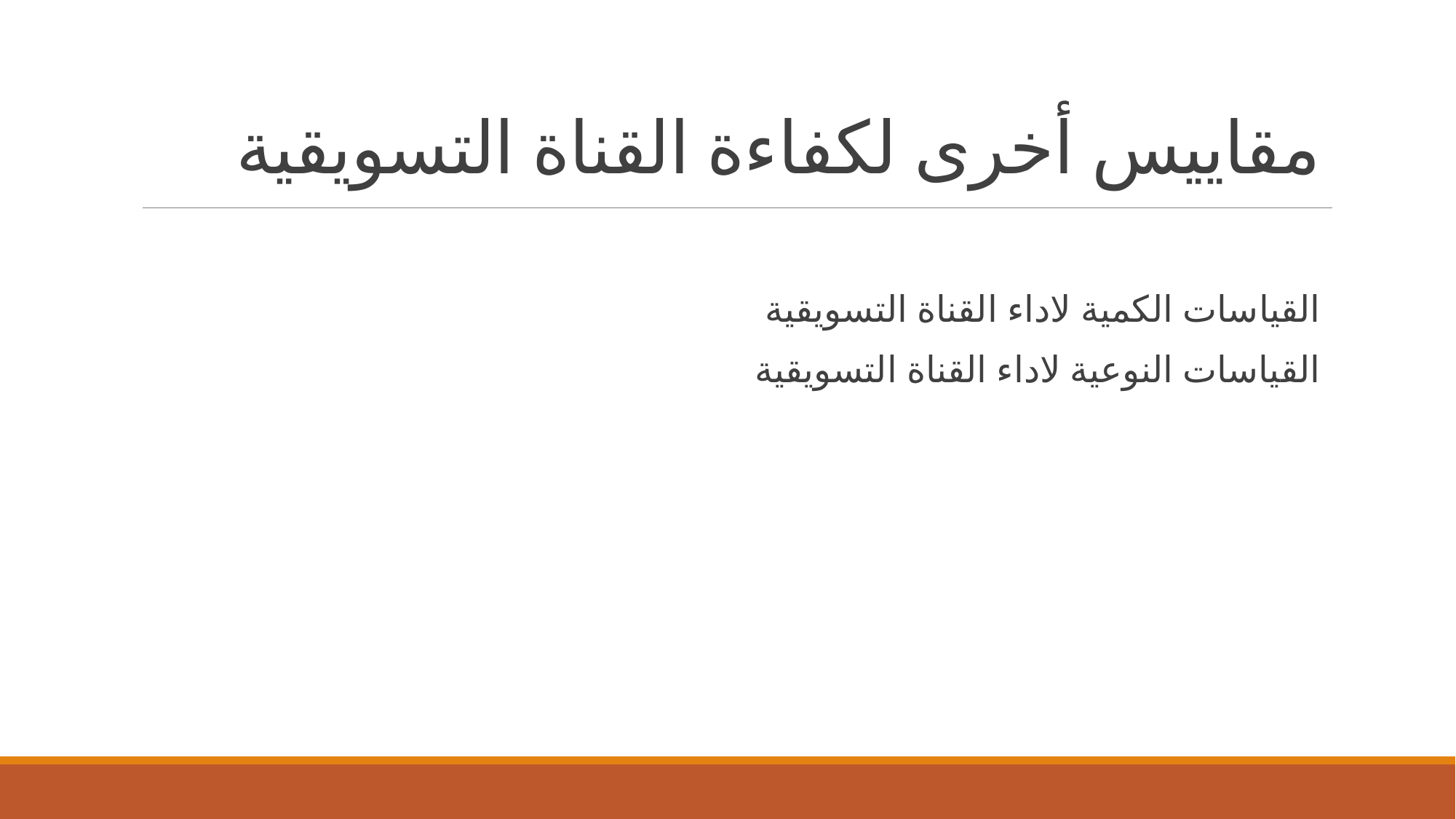

# مقاييس أخرى لكفاءة القناة التسويقية

القياسات الكمية لاداء القناة التسويقية
القياسات النوعية لاداء القناة التسويقية